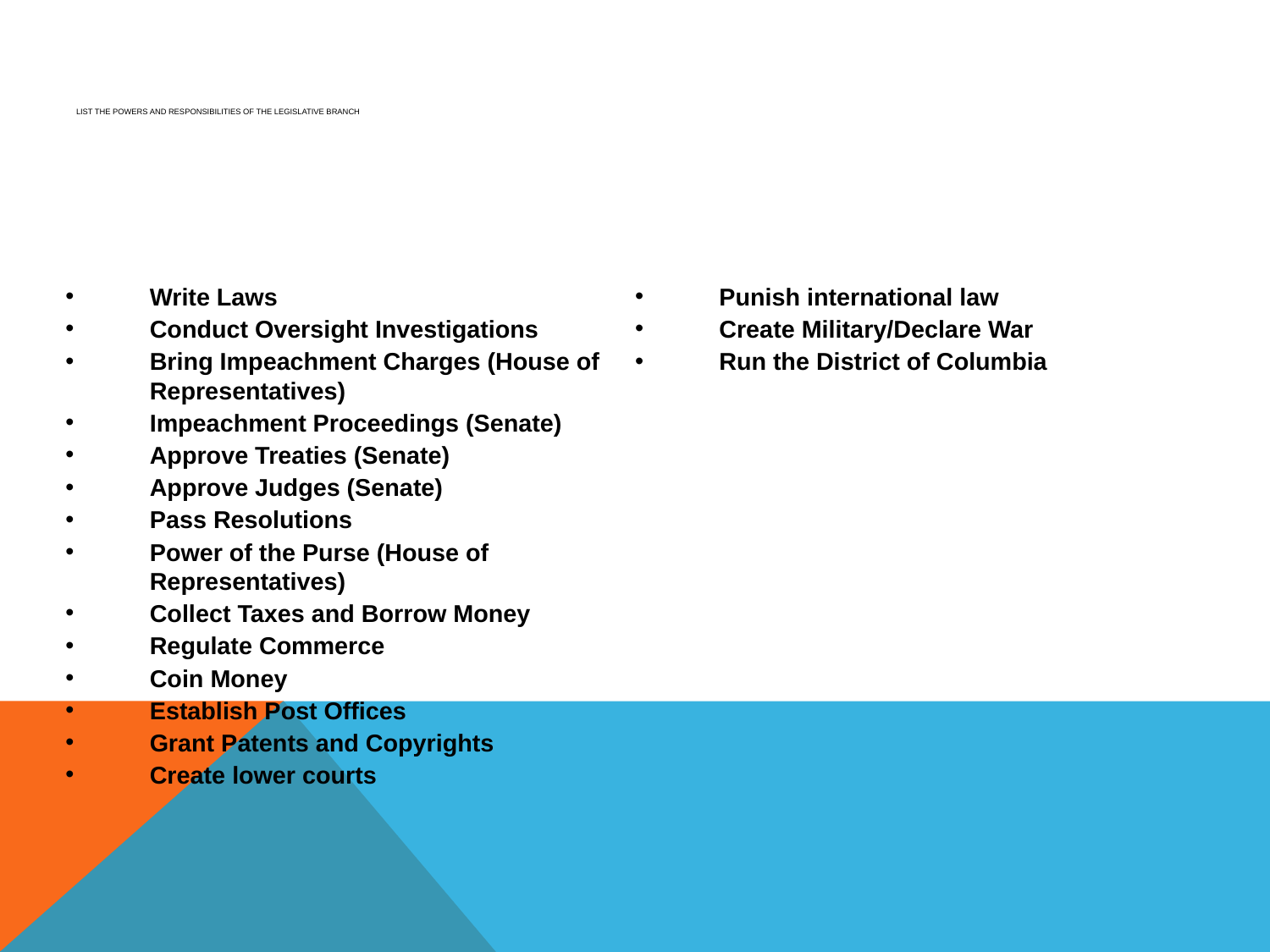

# List the powers and responsibilities of the Legislative Branch
Write Laws
Conduct Oversight Investigations
Bring Impeachment Charges (House of Representatives)
Impeachment Proceedings (Senate)
Approve Treaties (Senate)
Approve Judges (Senate)
Pass Resolutions
Power of the Purse (House of Representatives)
Collect Taxes and Borrow Money
Regulate Commerce
Coin Money
Establish Post Offices
Grant Patents and Copyrights
Create lower courts
Punish international law
Create Military/Declare War
Run the District of Columbia